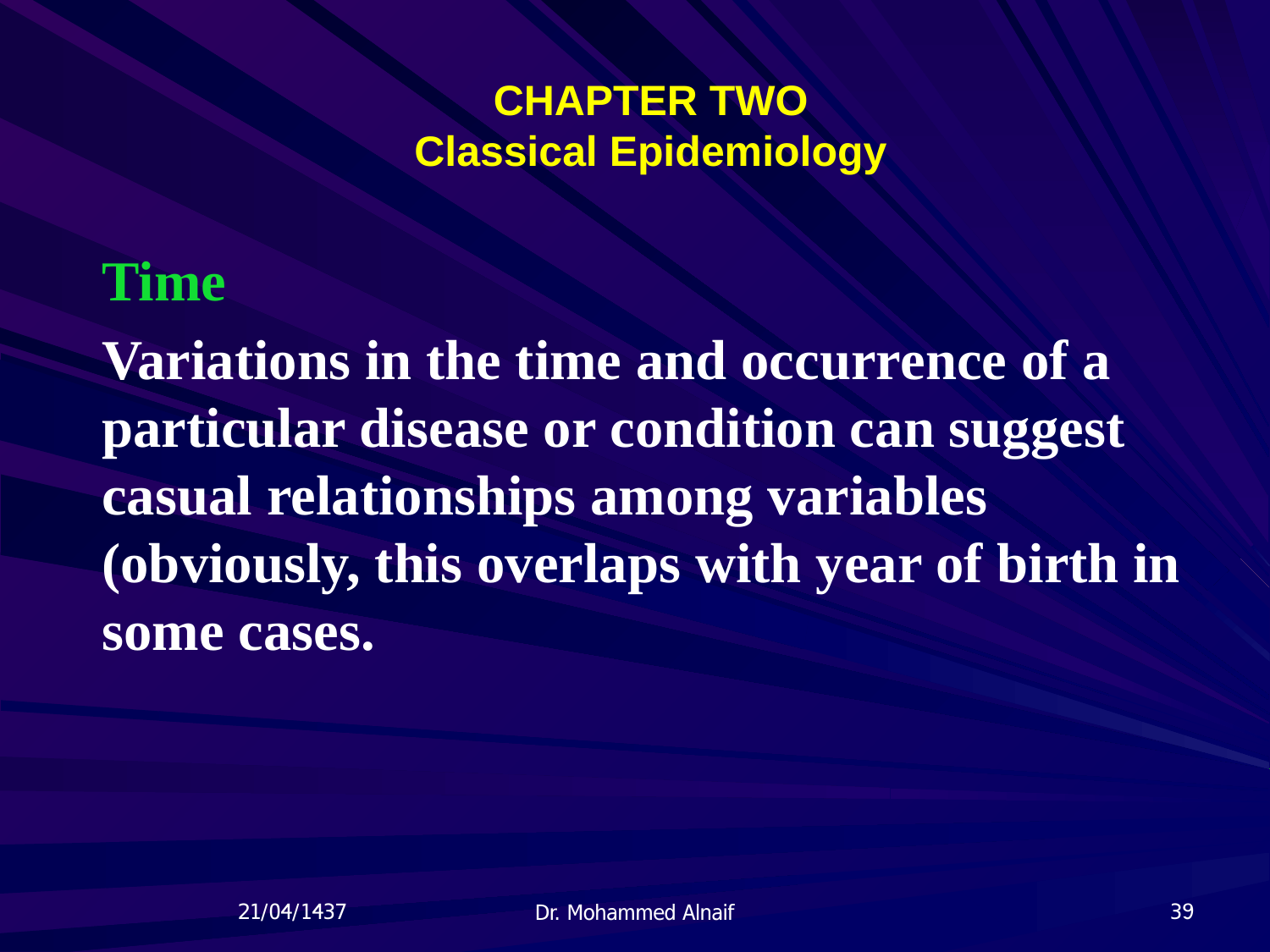

# CHAPTER TWO Classical Epidemiology
Time
Variations in the time and occurrence of a particular disease or condition can suggest casual relationships among variables (obviously, this overlaps with year of birth in some cases.
21/04/1437
39
Dr. Mohammed Alnaif